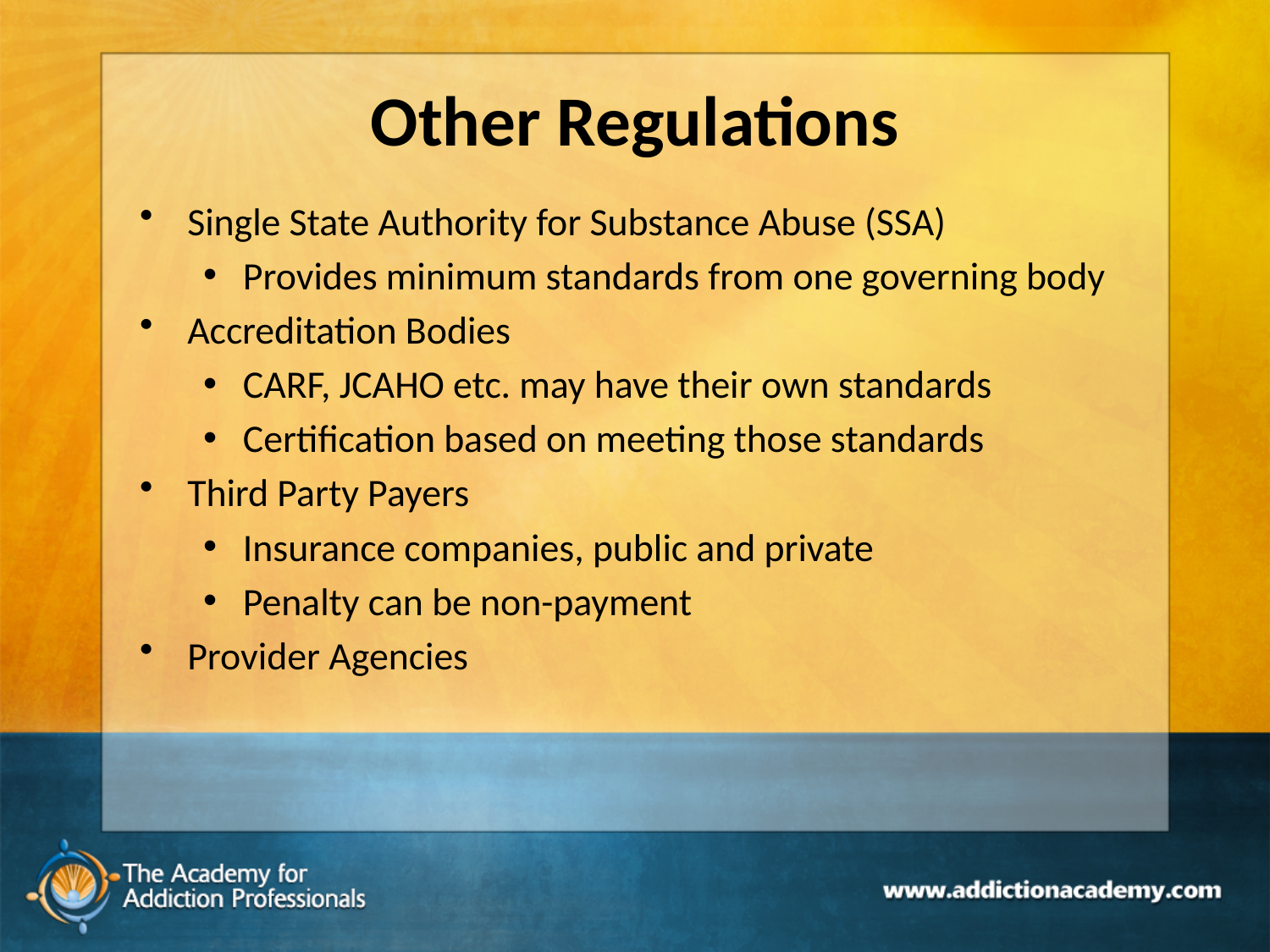

# Other Regulations
Single State Authority for Substance Abuse (SSA)
Provides minimum standards from one governing body
Accreditation Bodies
CARF, JCAHO etc. may have their own standards
Certification based on meeting those standards
Third Party Payers
Insurance companies, public and private
Penalty can be non-payment
Provider Agencies